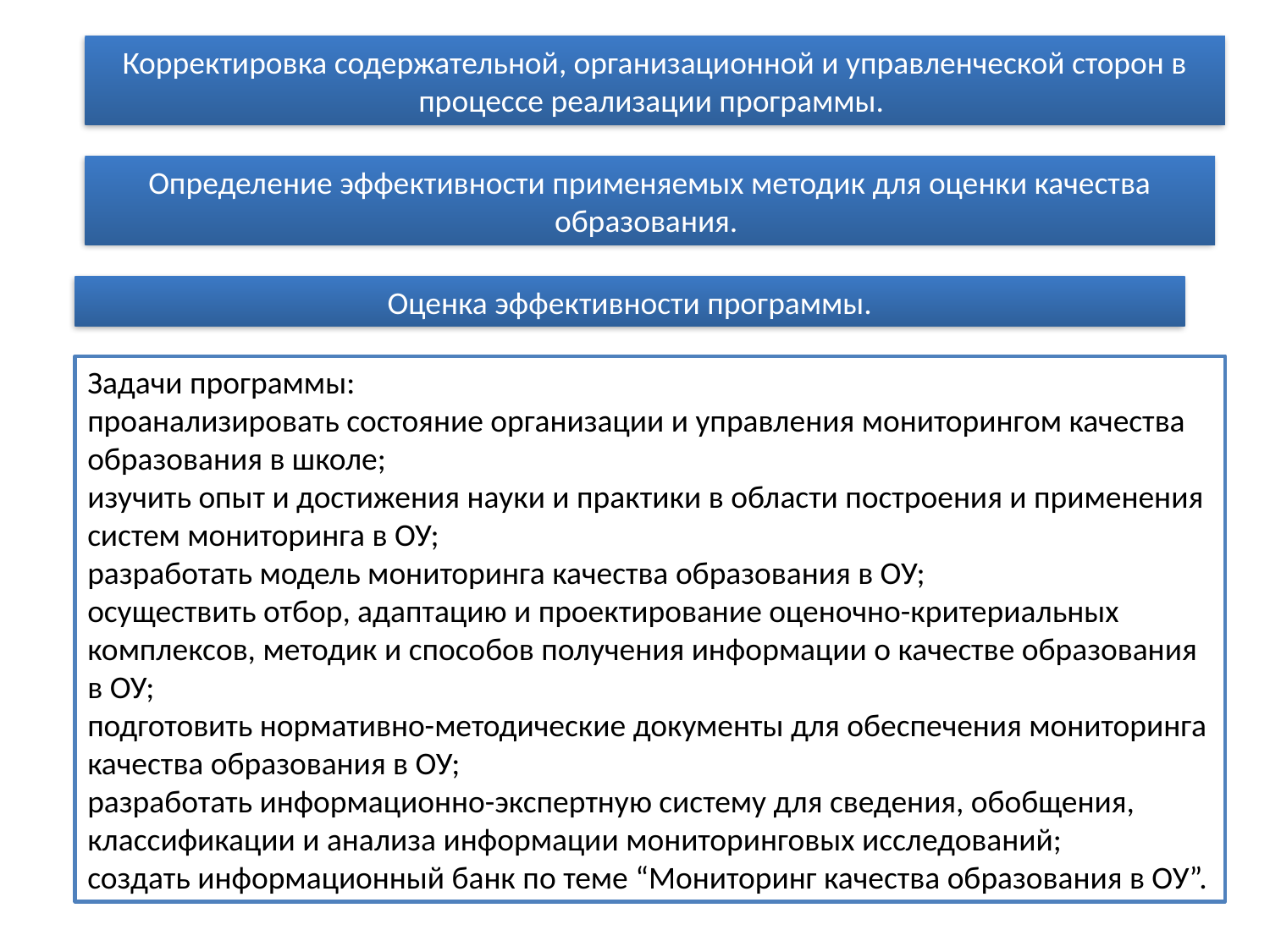

Корректировка содержательной, организационной и управленческой сторон в процессе реализации программы.
Определение эффективности применяемых методик для оценки качества образования.
Оценка эффективности программы.
Задачи программы:
проанализировать состояние организации и управления мониторингом качества образования в школе;
изучить опыт и достижения науки и практики в области построения и применения систем мониторинга в ОУ;
разработать модель мониторинга качества образования в ОУ;
осуществить отбор, адаптацию и проектирование оценочно-критериальных комплексов, методик и способов получения информации о качестве образования в ОУ;
подготовить нормативно-методические документы для обеспечения мониторинга качества образования в ОУ;
разработать информационно-экспертную систему для сведения, обобщения, классификации и анализа информации мониторинговых исследований;
создать информационный банк по теме “Мониторинг качества образования в ОУ”.